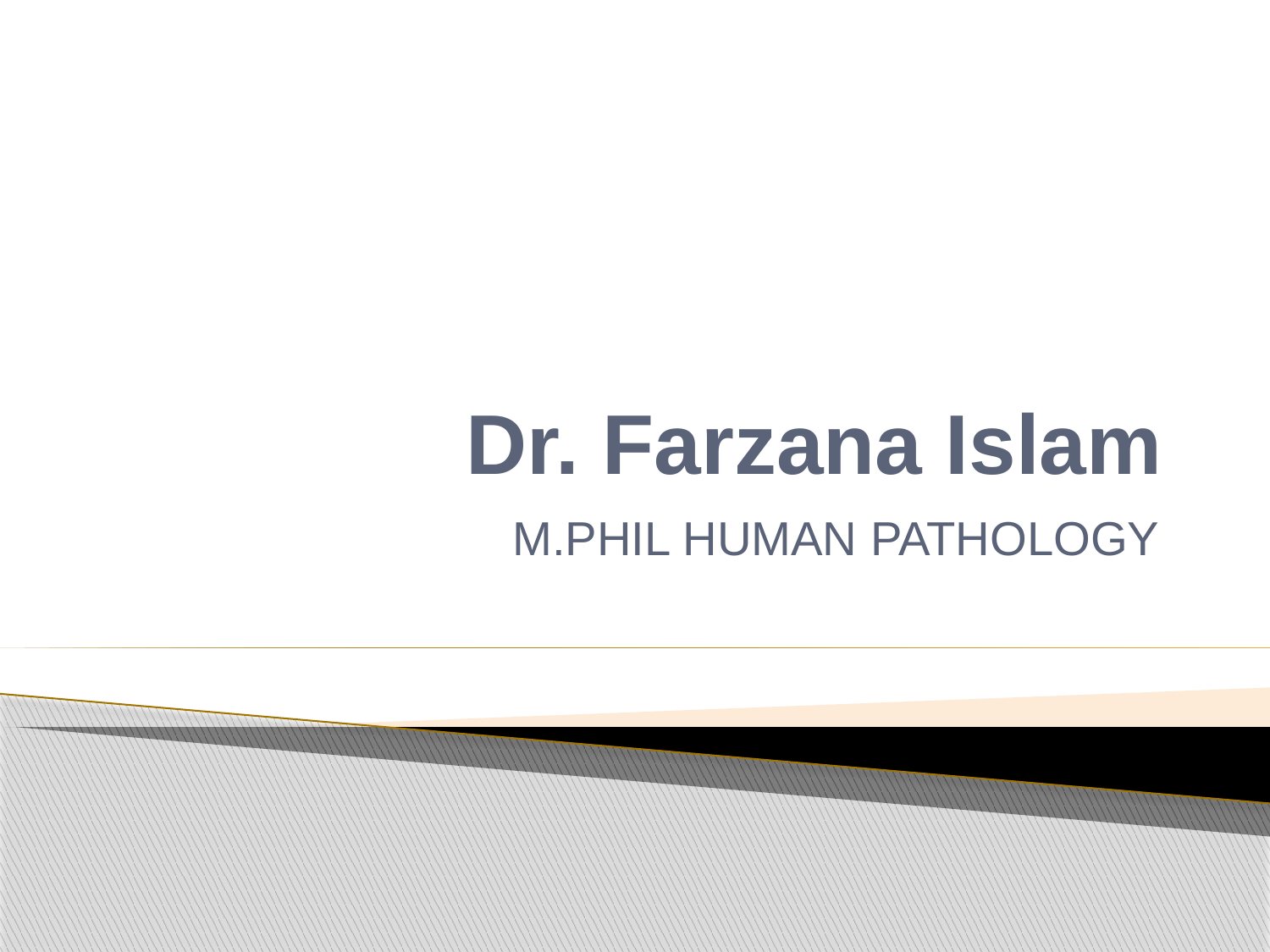

# Dr. Farzana Islam
M.PHIL HUMAN PATHOLOGY